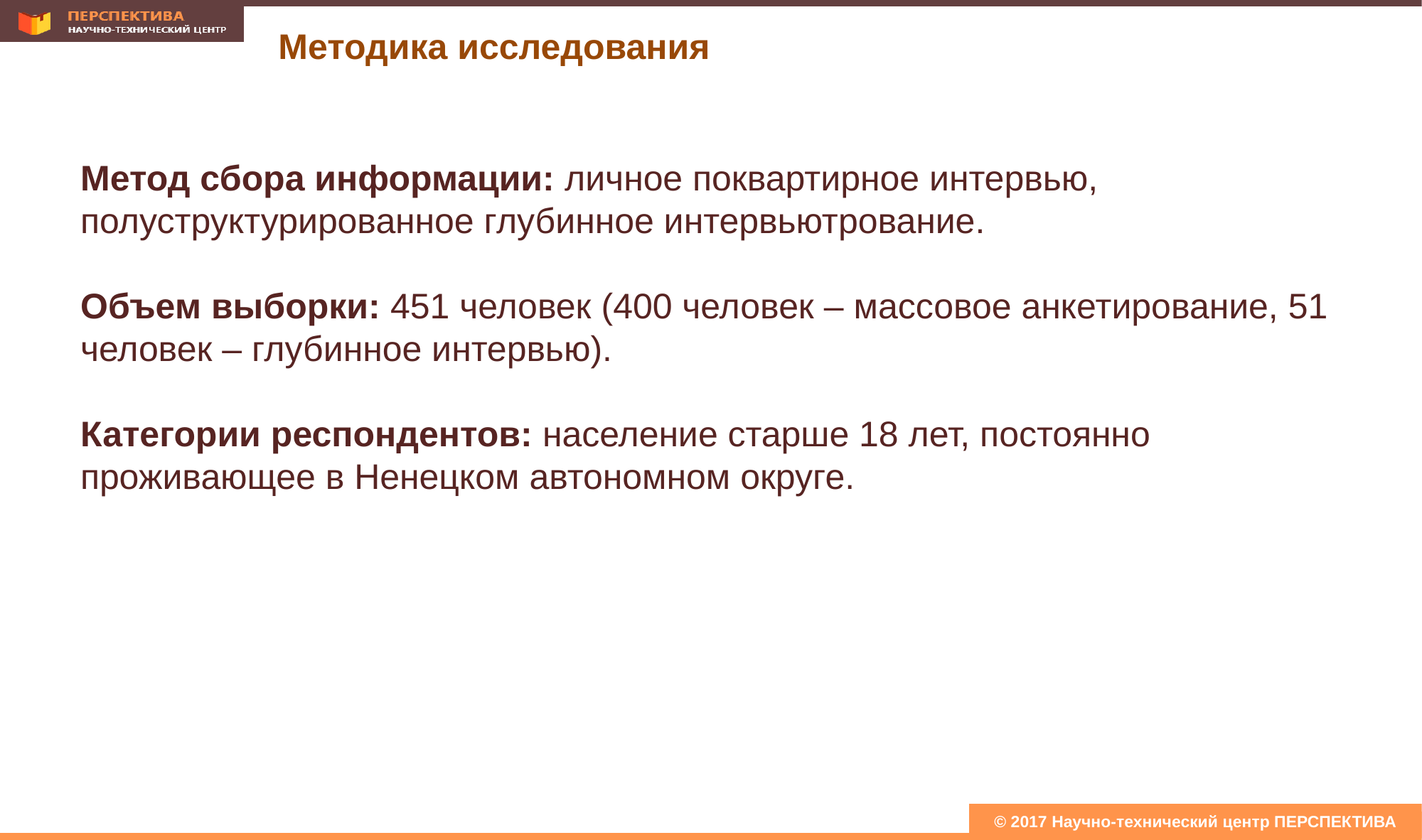

Методика исследования

Метод сбора информации: личное поквартирное интервью, полуструктурированное глубинное интервьютрование.

Объем выборки: 451 человек (400 человек – массовое анкетирование, 51 человек – глубинное интервью).

Категории респондентов: население старше 18 лет, постоянно проживающее в Ненецком автономном округе.

© 2017 Научно-технический центр ПЕРСПЕКТИВА